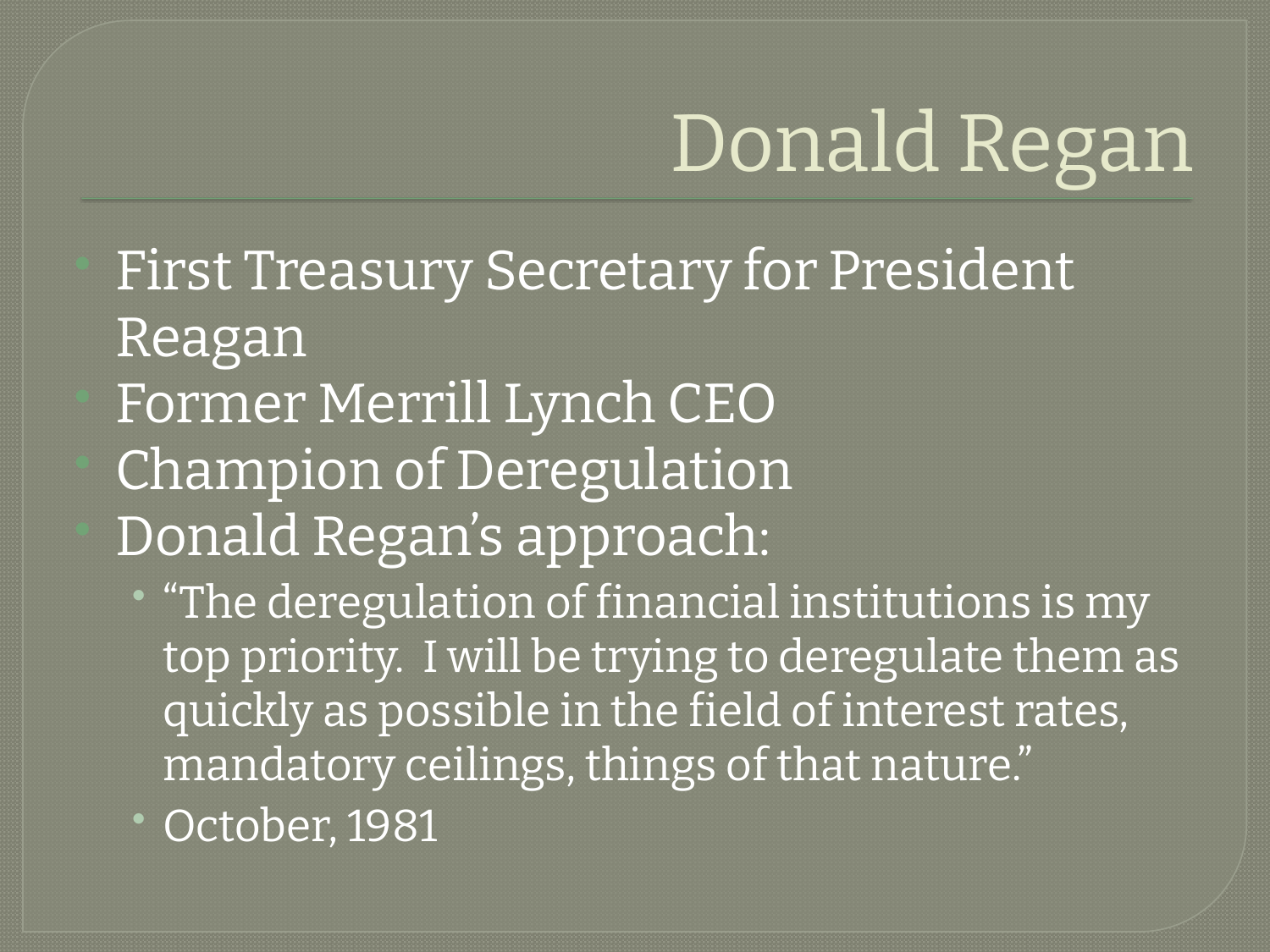

# Donald Regan
First Treasury Secretary for President Reagan
Former Merrill Lynch CEO
Champion of Deregulation
Donald Regan’s approach:
“The deregulation of financial institutions is my top priority.  I will be trying to deregulate them as quickly as possible in the field of interest rates, mandatory ceilings, things of that nature.”
October, 1981